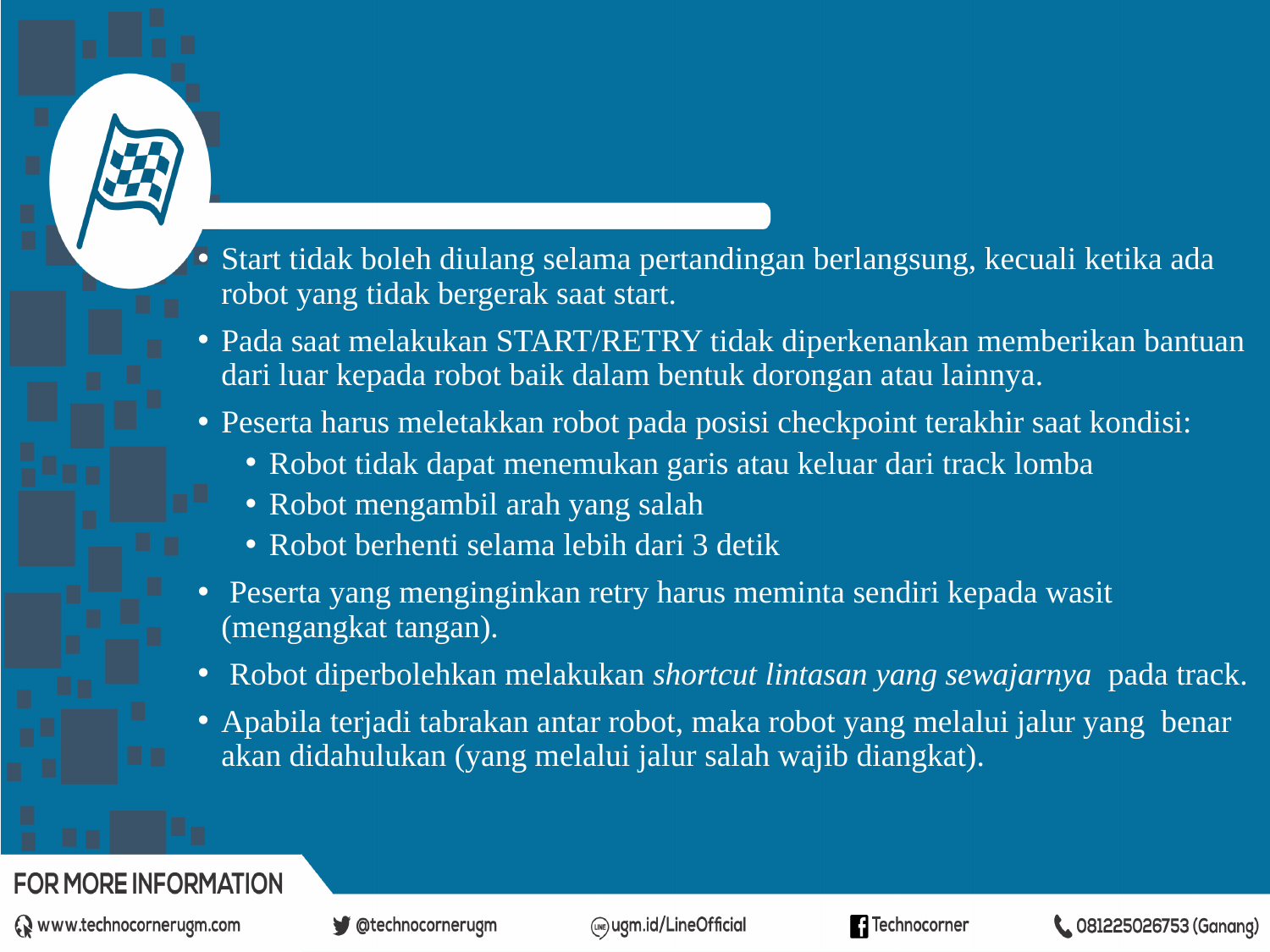

Start tidak boleh diulang selama pertandingan berlangsung, kecuali ketika ada robot yang tidak bergerak saat start.
Pada saat melakukan START/RETRY tidak diperkenankan memberikan bantuan dari luar kepada robot baik dalam bentuk dorongan atau lainnya.
Peserta harus meletakkan robot pada posisi checkpoint terakhir saat kondisi:
Robot tidak dapat menemukan garis atau keluar dari track lomba
Robot mengambil arah yang salah
Robot berhenti selama lebih dari 3 detik
 Peserta yang menginginkan retry harus meminta sendiri kepada wasit (mengangkat tangan).
 Robot diperbolehkan melakukan shortcut lintasan yang sewajarnya  pada track.
Apabila terjadi tabrakan antar robot, maka robot yang melalui jalur yang  benar akan didahulukan (yang melalui jalur salah wajib diangkat).